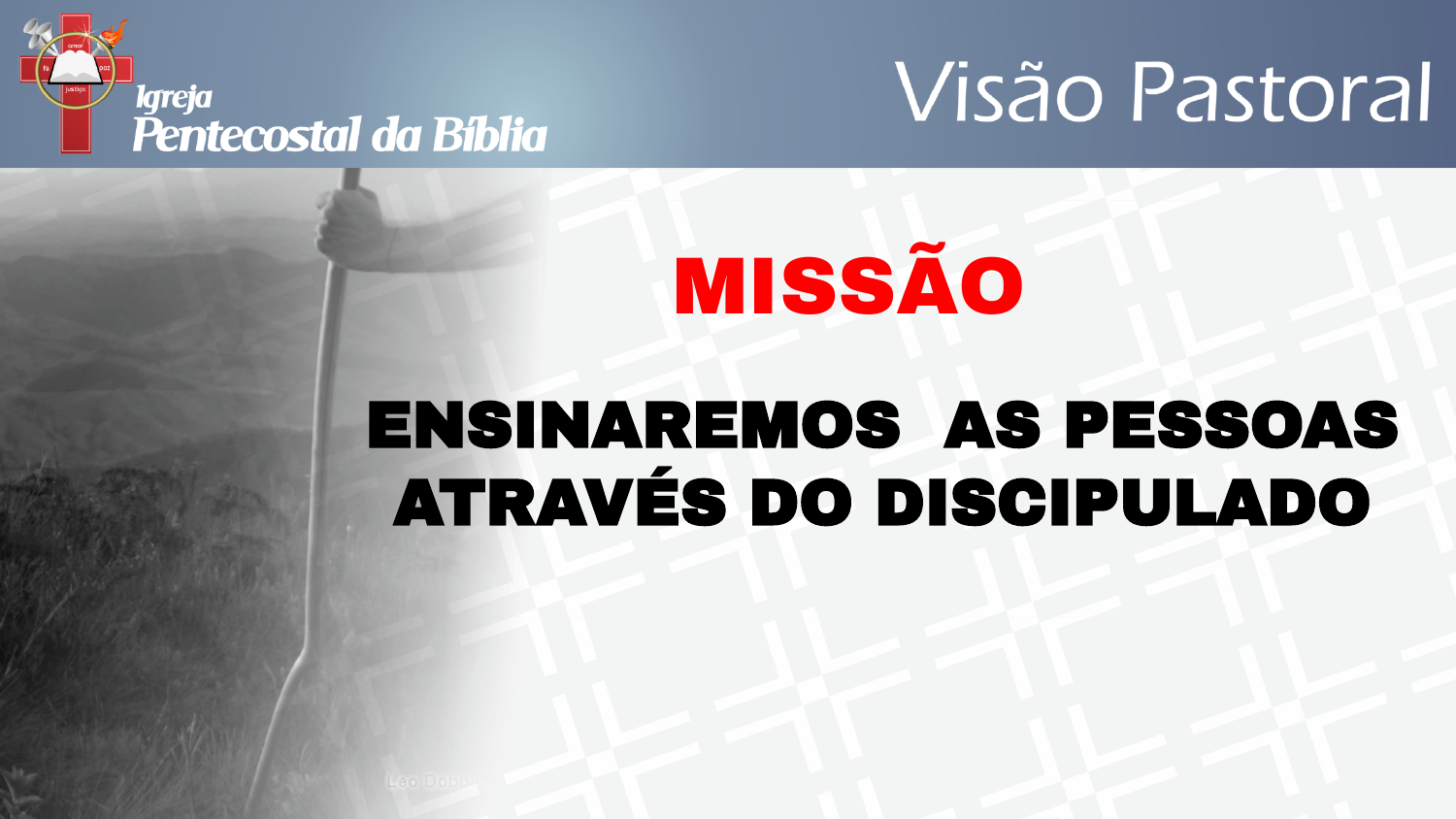

MISSÃO
ENSINAREMOS  AS PESSOAS ATRAVÉS DO DISCIPULADO